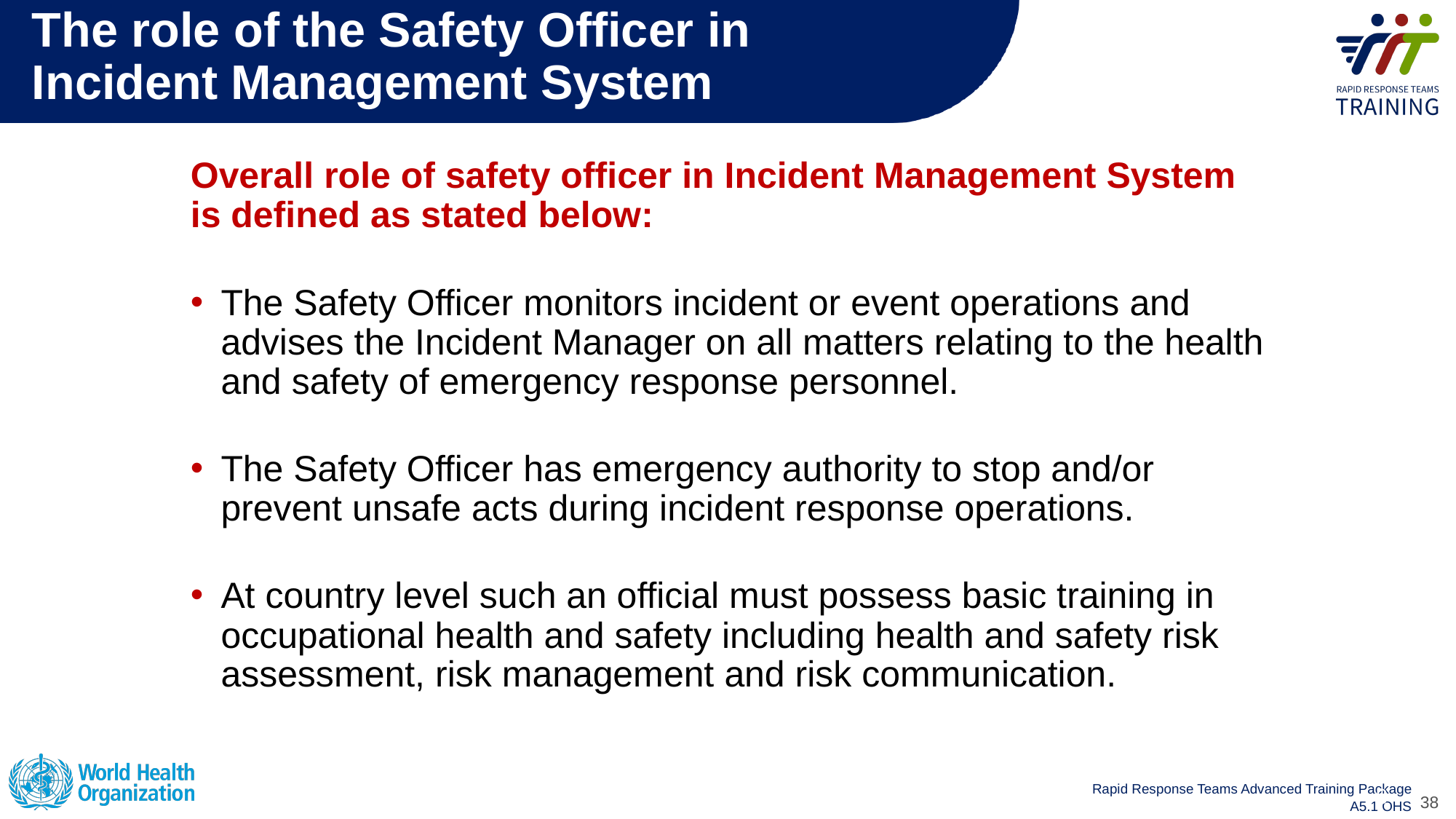

The role of the Safety Officer in
Incident Management System
Overall role of safety officer in Incident Management System is defined as stated below:

The Safety Officer monitors incident or event operations and advises the Incident Manager on all matters relating to the health and safety of emergency response personnel.

The Safety Officer has emergency authority to stop and/or prevent unsafe acts during incident response operations.

At country level such an official must possess basic training in occupational health and safety including health and safety risk assessment, risk management and risk communication.
38